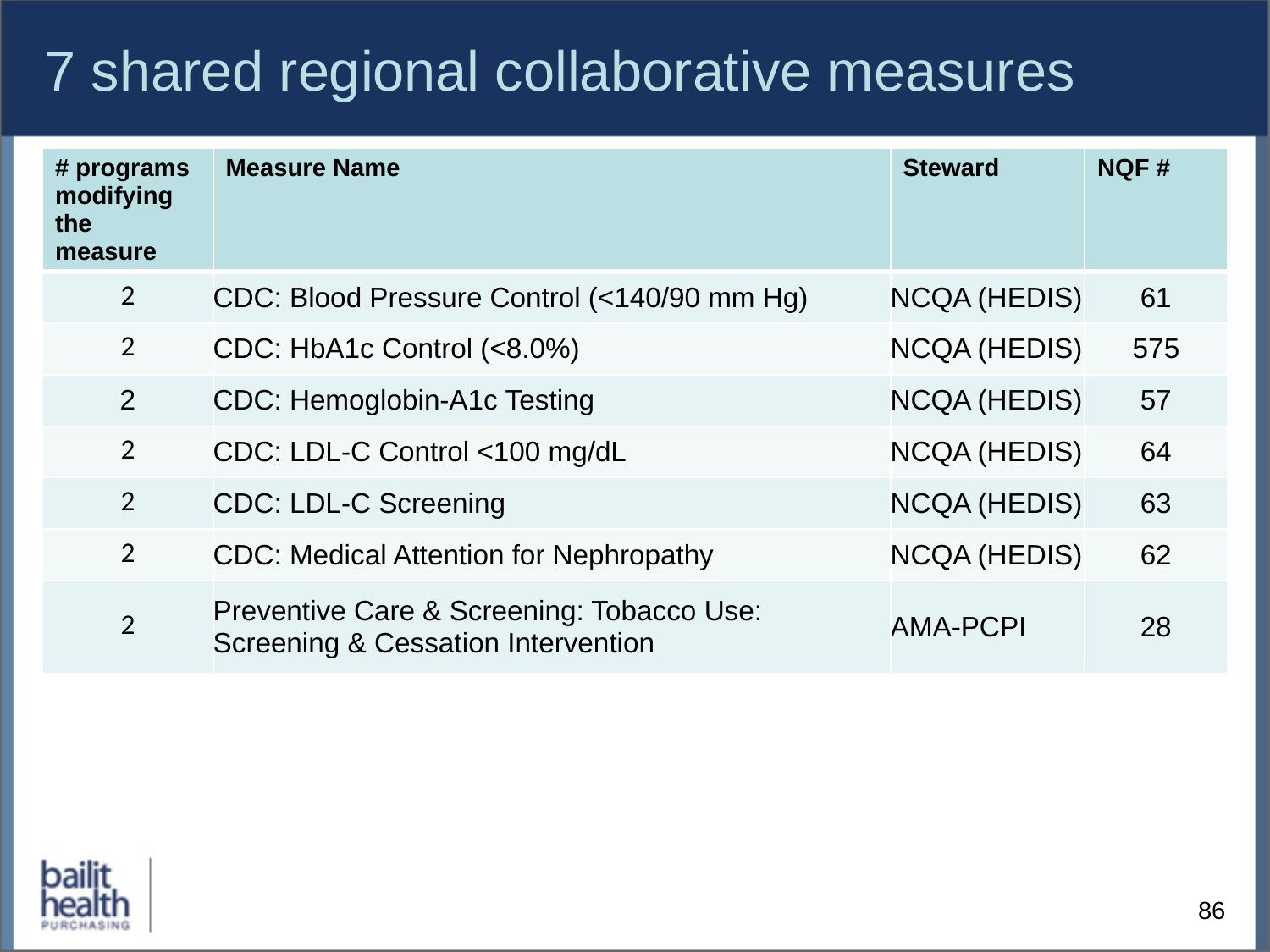

# 7 shared regional collaborative measures
| # programs modifying the measure | Measure Name | Steward | NQF # |
| --- | --- | --- | --- |
| 2 | CDC: Blood Pressure Control (<140/90 mm Hg) | NCQA (HEDIS) | 61 |
| 2 | CDC: HbA1c Control (<8.0%) | NCQA (HEDIS) | 575 |
| 2 | CDC: Hemoglobin-A1c Testing | NCQA (HEDIS) | 57 |
| 2 | CDC: LDL-C Control <100 mg/dL | NCQA (HEDIS) | 64 |
| 2 | CDC: LDL-C Screening | NCQA (HEDIS) | 63 |
| 2 | CDC: Medical Attention for Nephropathy | NCQA (HEDIS) | 62 |
| 2 | Preventive Care & Screening: Tobacco Use: Screening & Cessation Intervention | AMA-PCPI | 28 |
86